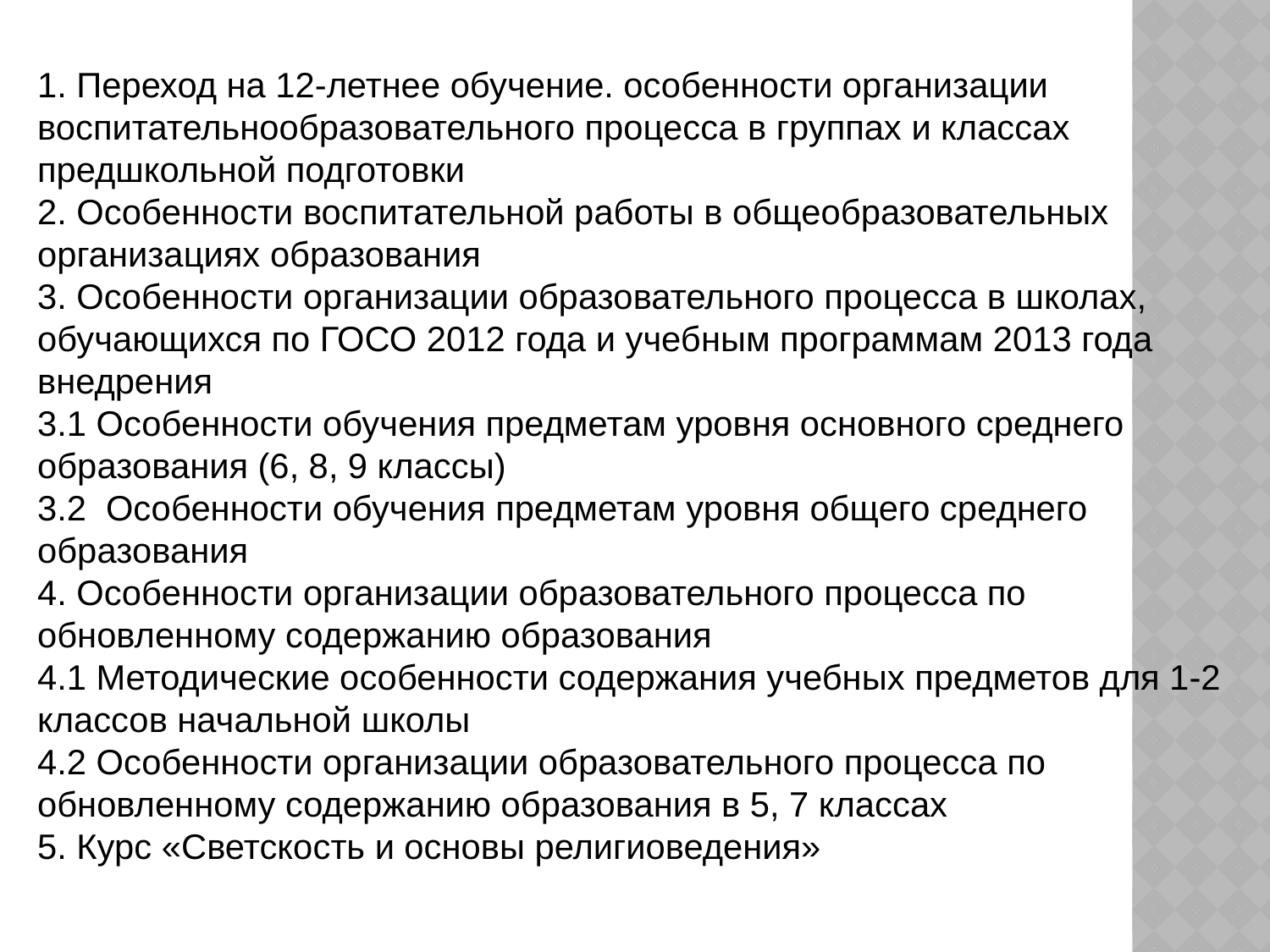

1. Переход на 12-летнее обучение. особенности организации воспитательнообразовательного процесса в группах и классах предшкольной подготовки
2. Особенности воспитательной работы в общеобразовательных организациях образования
3. Особенности организации образовательного процесса в школах, обучающихся по ГОСО 2012 года и учебным программам 2013 года внедрения
3.1 Особенности обучения предметам уровня основного среднего образования (6, 8, 9 классы)
3.2  Особенности обучения предметам уровня общего среднего образования
4. Особенности организации образовательного процесса по обновленному содержанию образования
4.1 Методические особенности содержания учебных предметов для 1-2 классов начальной школы
4.2 Особенности организации образовательного процесса по обновленному содержанию образования в 5, 7 классах
5. Курс «Светскость и основы религиоведения»